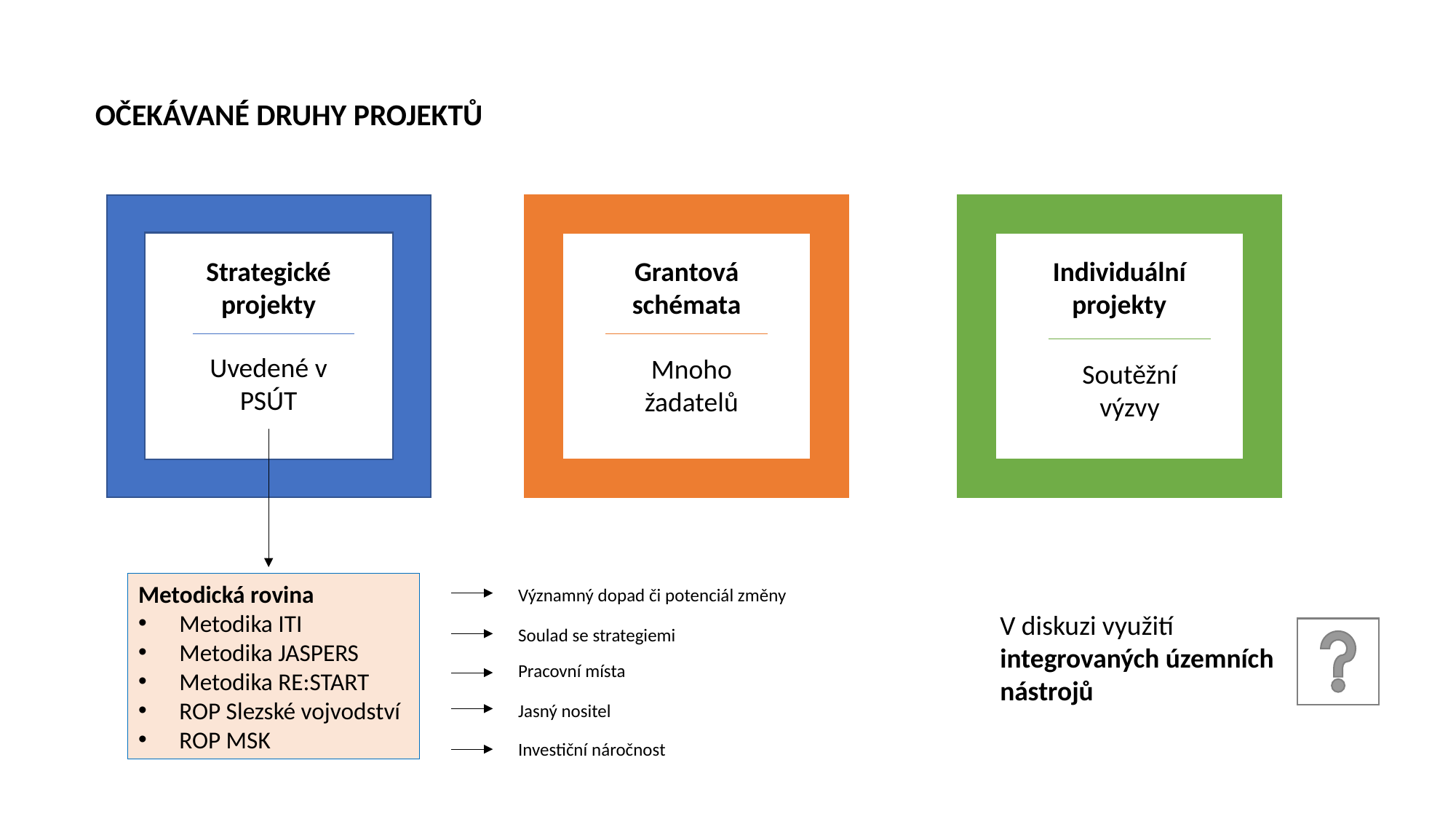

# Očekávané druhy projektů

Strategické projekty
Grantová schémata
Individuální projekty
Uvedené v PSÚT
Mnoho žadatelů
Soutěžní výzvy
Metodická rovina
Metodika ITI
Metodika JASPERS
Metodika RE:START
ROP Slezské vojvodství
ROP MSK
Významný dopad či potenciál změny
V diskuzi využití integrovaných územních
nástrojů
Soulad se strategiemi

Pracovní místa
Jasný nositel
Investiční náročnost